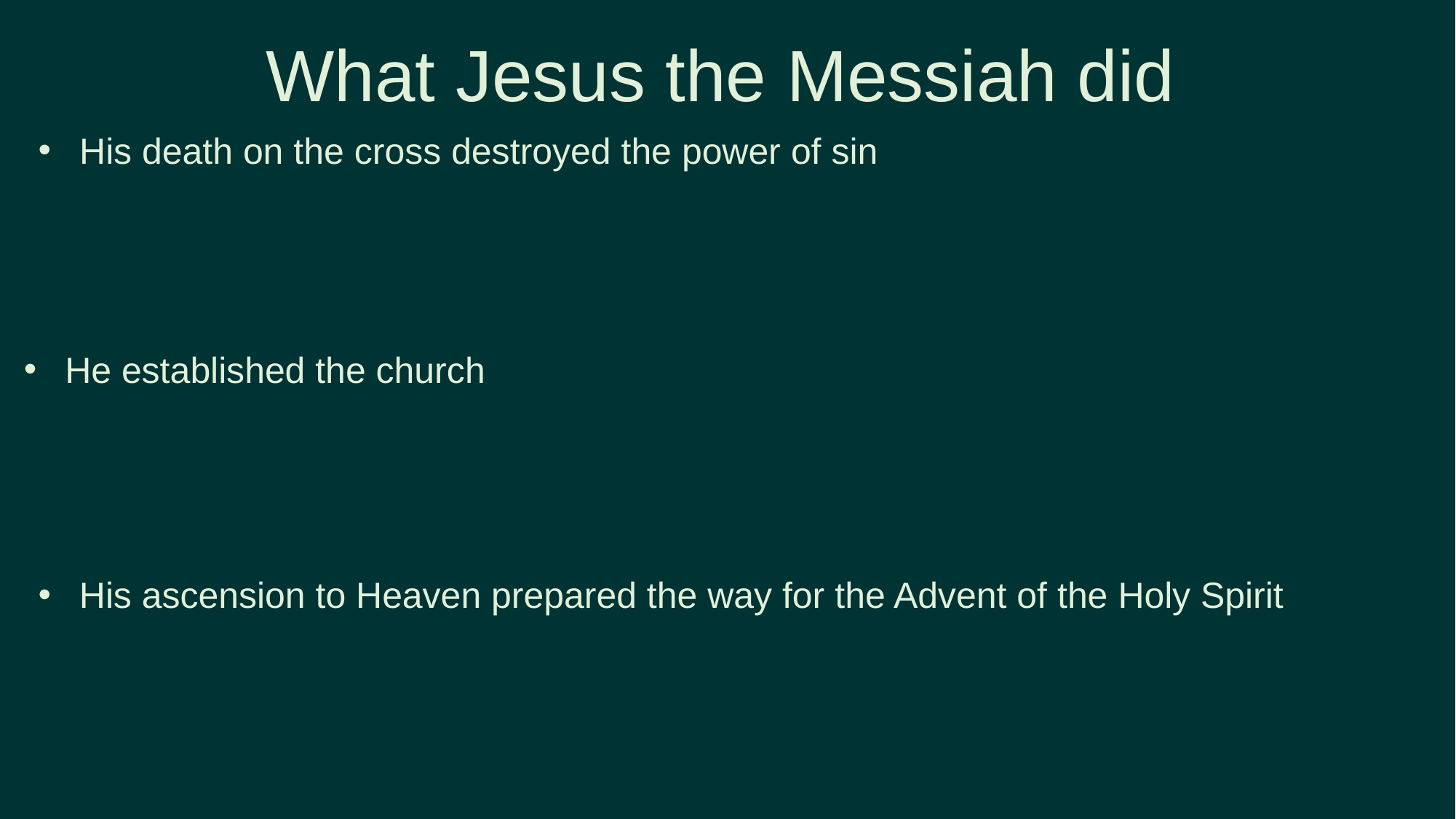

# What Jesus the Messiah did
His death on the cross destroyed the power of sin
He established the church
His ascension to Heaven prepared the way for the Advent of the Holy Spirit